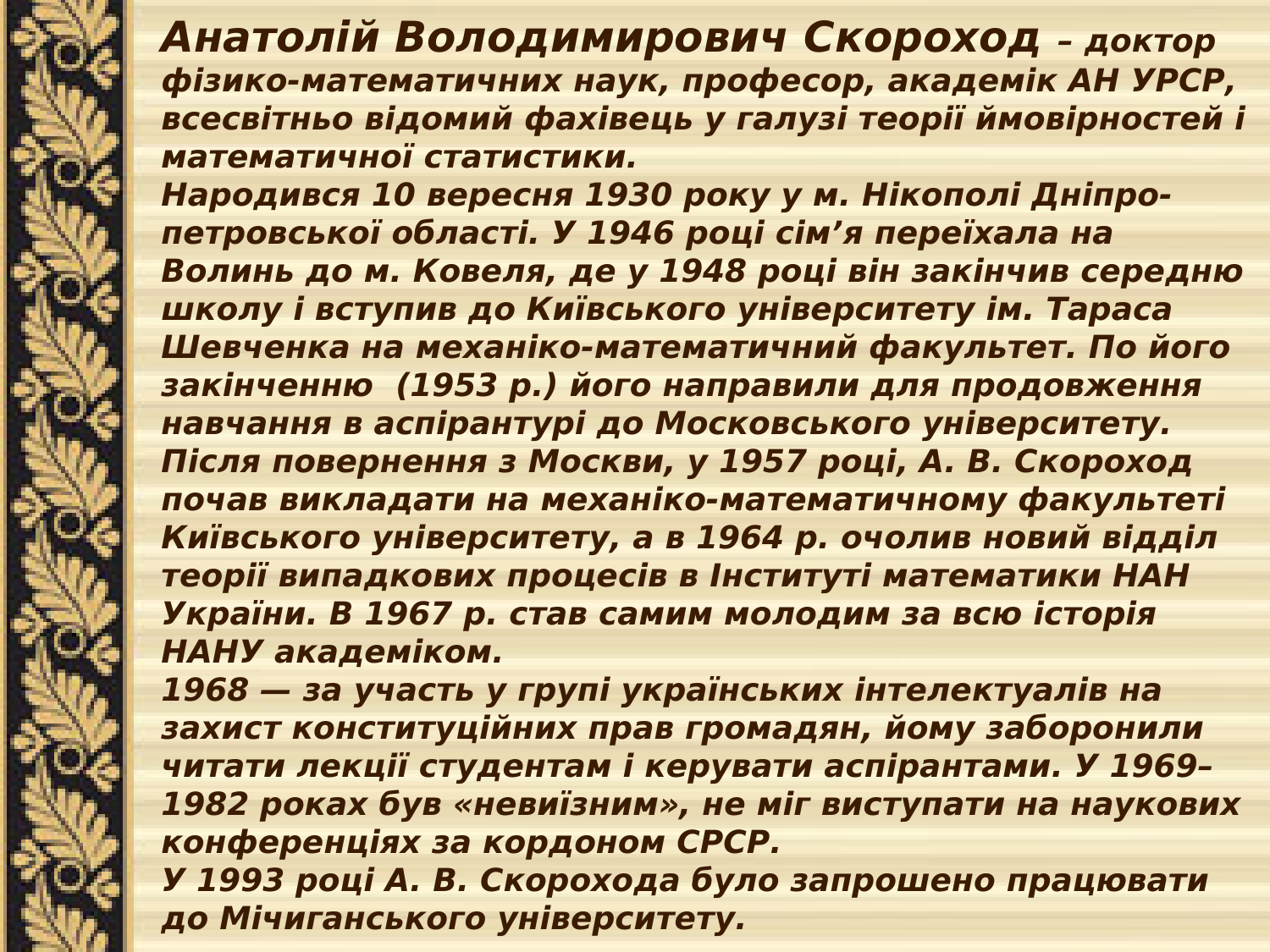

Анатолій Володимирович Скороход – доктор фізико-математичних наук, професор, академік АН УРСР, всесвітньо відомий фахівець у галузі теорії ймовірностей і математичної статистики.
Народився 10 вересня 1930 року у м. Нікополі Дніпро-петровської області. У 1946 році сім’я переїхала на Волинь до м. Ковеля, де у 1948 році він закінчив середню школу і вступив до Київського університету ім. Тараса Шевченка на механіко-математичний факультет. По його закінченню  (1953 р.) його направили для продовження навчання в аспірантурі до Московського університету.
Після повернення з Москви, у 1957 році, А. В. Скороход почав викладати на механіко-математичному факультеті Київського університету, а в 1964 р. очолив новий відділ теорії випадкових процесів в Інституті математики НАН України. В 1967 р. став самим молодим за всю історія НАНУ академіком.
1968 — за участь у групі українських інтелектуалів на захист конституційних прав громадян, йому заборонили читати лекції студентам і керувати аспірантами. У 1969–1982 роках був «невиїзним», не міг виступати на наукових конференціях за кордоном СРСР.
У 1993 році А. В. Скорохода було запрошено працювати до Мічиганського університету.